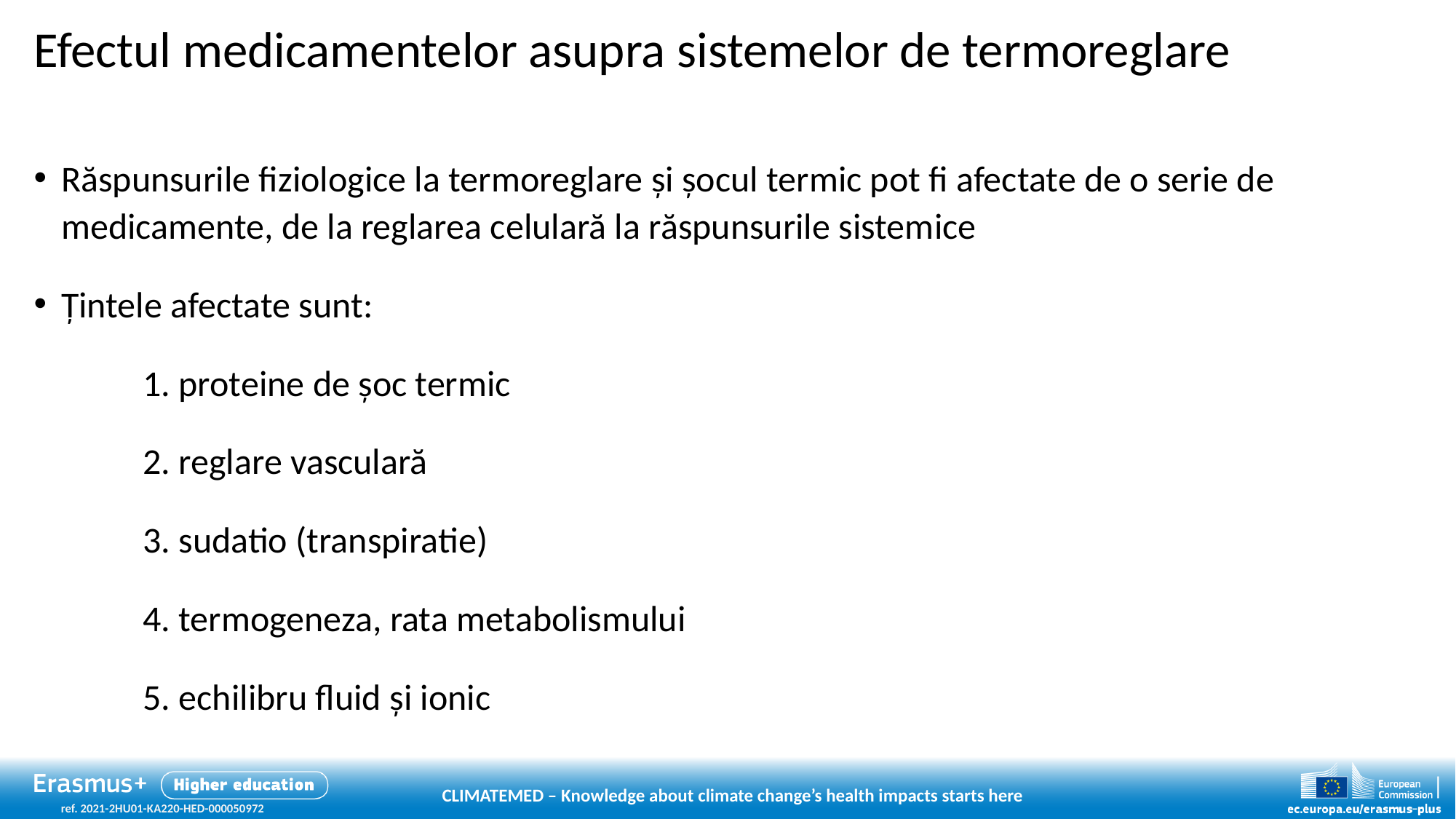

# Efectul medicamentelor asupra sistemelor de termoreglare
Răspunsurile fiziologice la termoreglare și șocul termic pot fi afectate de o serie de medicamente, de la reglarea celulară la răspunsurile sistemice
Țintele afectate sunt:
	1. proteine ​​de șoc termic
	2. reglare vasculară
	3. sudatio (transpiratie)
	4. termogeneza, rata metabolismului
	5. echilibru fluid și ionic